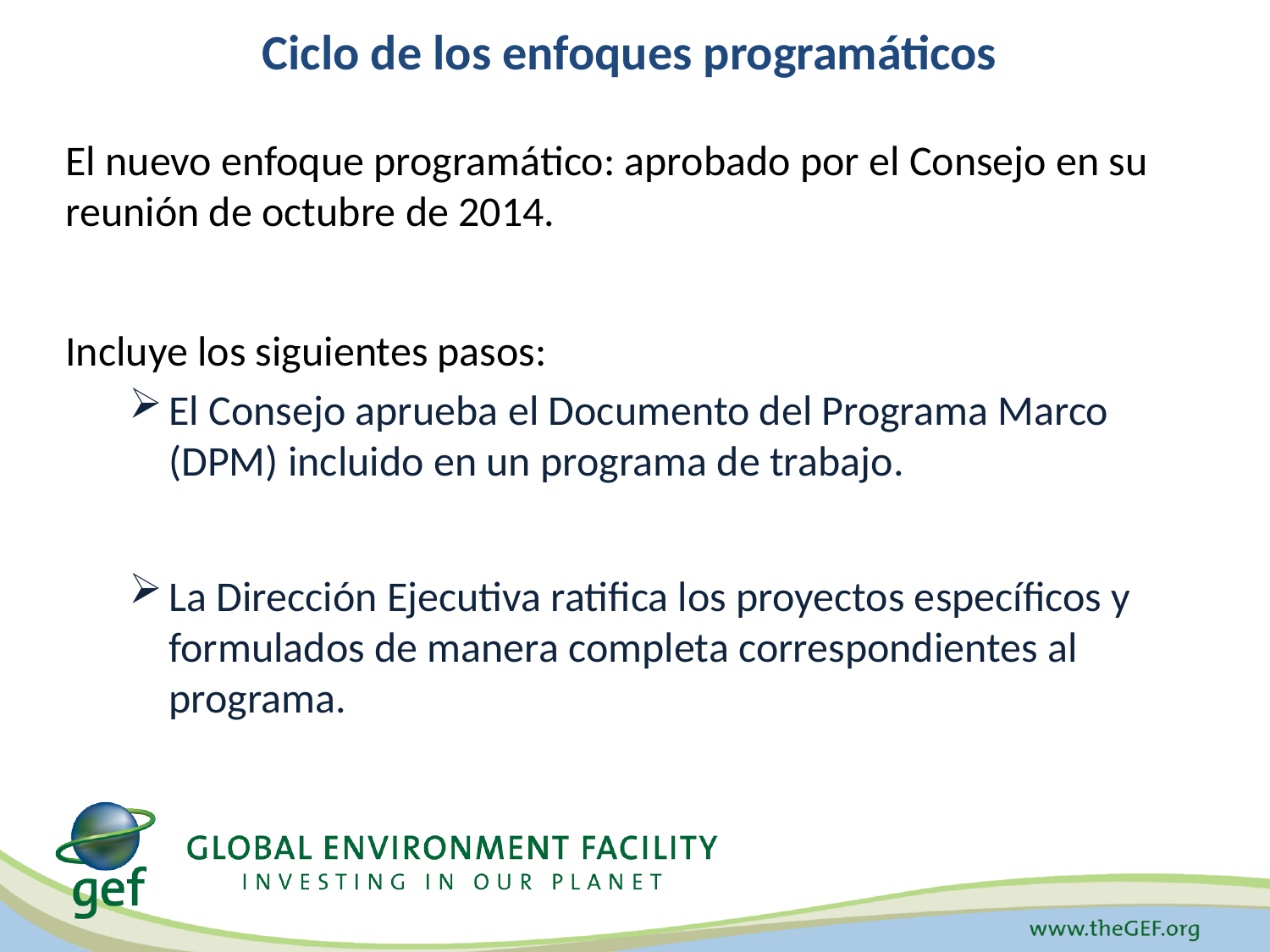

# Ciclo de los enfoques programáticos
El nuevo enfoque programático: aprobado por el Consejo en su reunión de octubre de 2014.

Incluye los siguientes pasos:
El Consejo aprueba el Documento del Programa Marco (DPM) incluido en un programa de trabajo.

La Dirección Ejecutiva ratifica los proyectos específicos y formulados de manera completa correspondientes al programa.